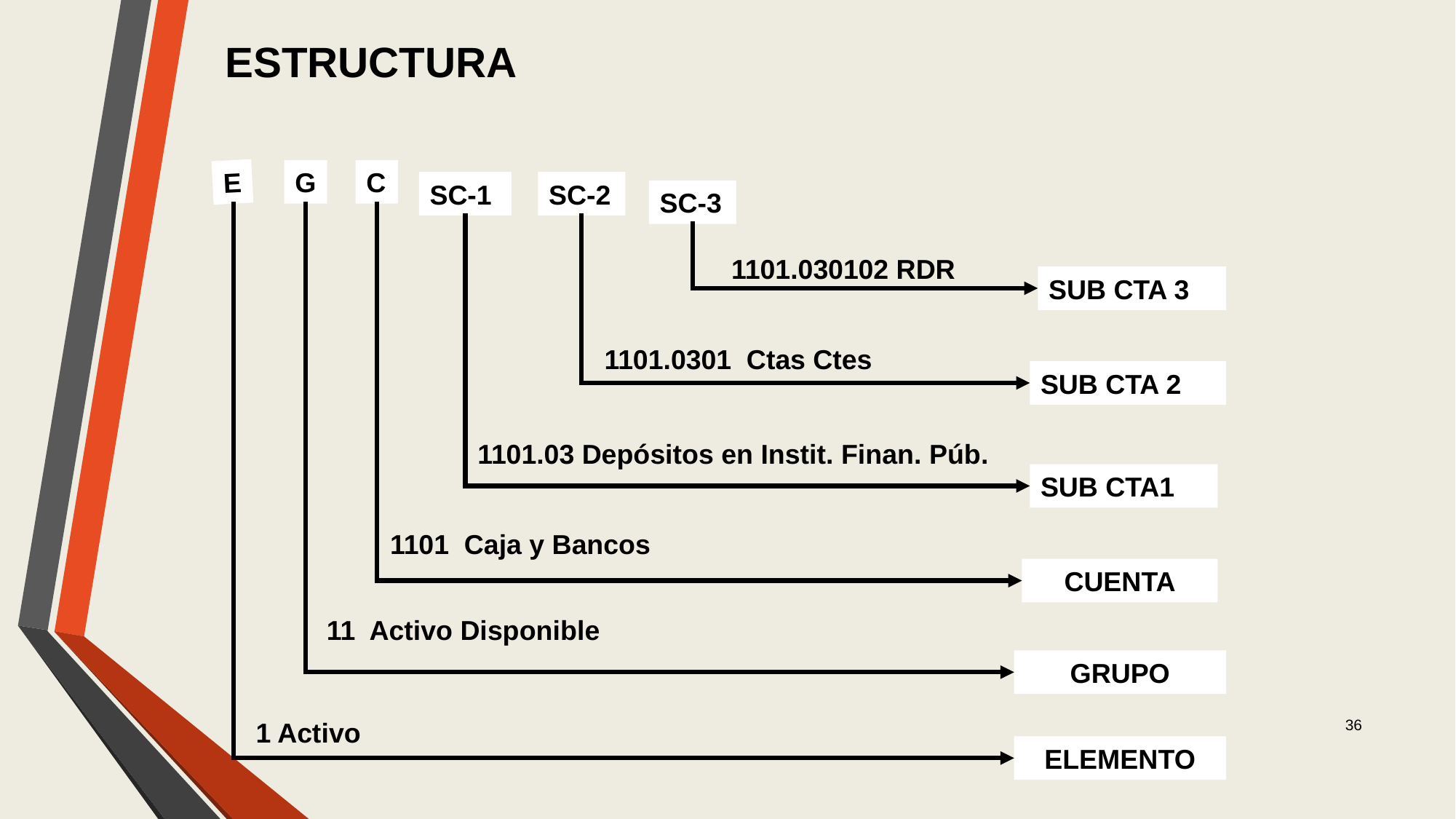

ESTRUCTURA
E
G
C
SC-1
SC-2
SC-3

1101.030102 RDR
SUB CTA 3
1101.0301  Ctas Ctes
SUB CTA 2
1101.03 Depósitos en Instit. Finan. Púb.
SUB CTA1
1101  Caja y Bancos
CUENTA
11  Activo Disponible
GRUPO
1 Activo
ELEMENTO
36